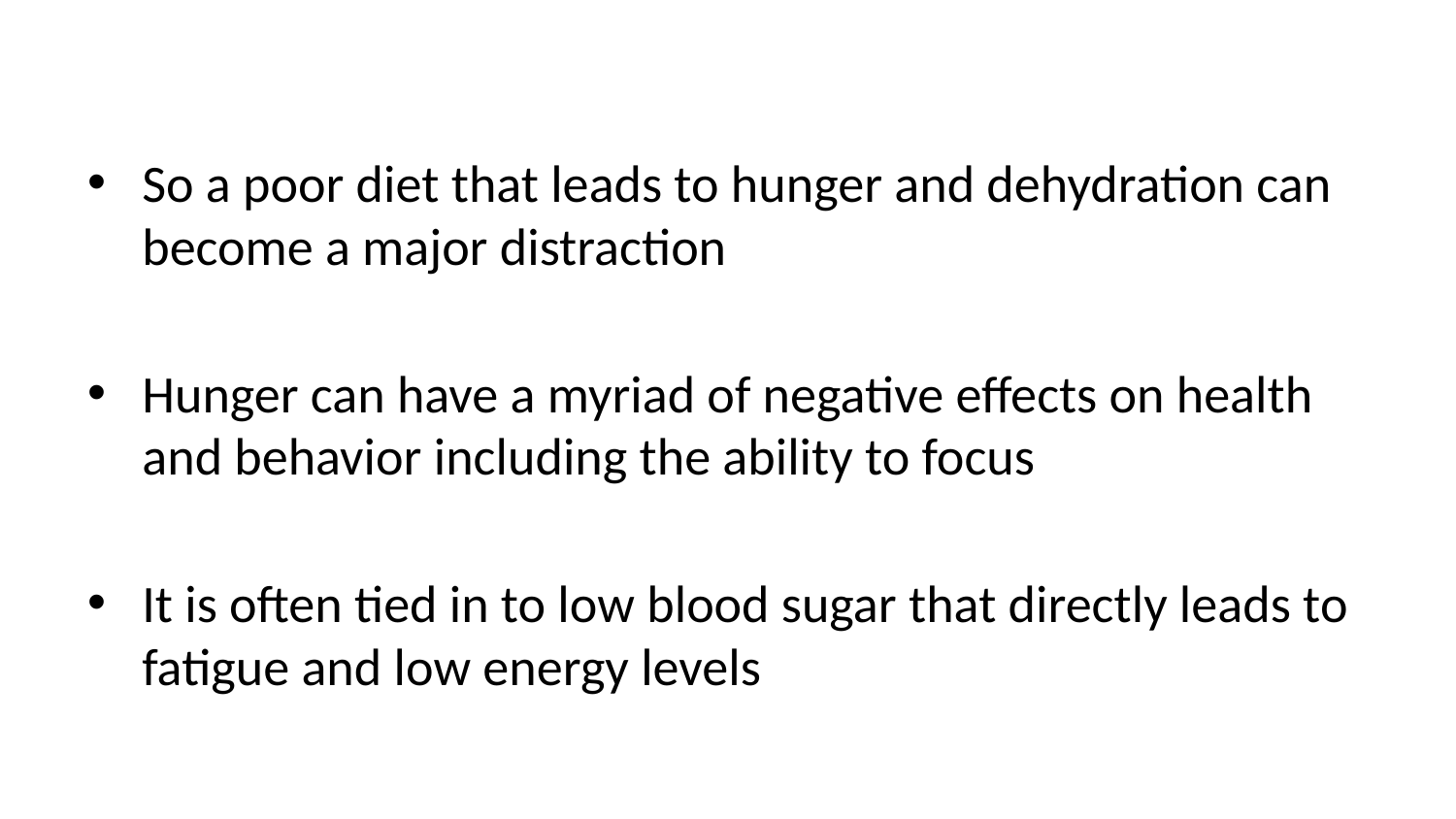

So a poor diet that leads to hunger and dehydration can become a major distraction

Hunger can have a myriad of negative effects on health and behavior including the ability to focus

It is often tied in to low blood sugar that directly leads to fatigue and low energy levels